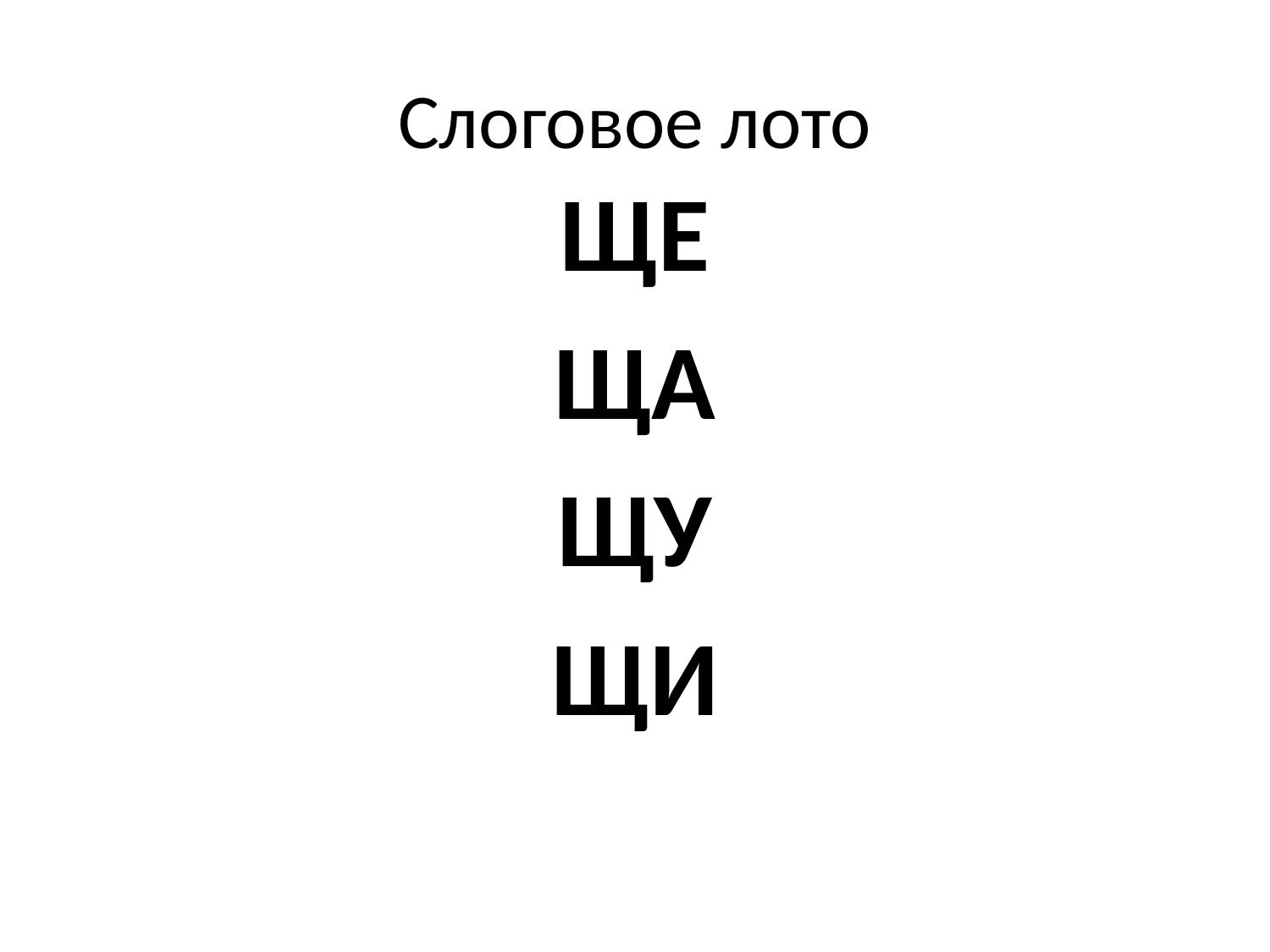

# Слоговое лото
ЩЕ
ЩА
ЩУ
ЩИ